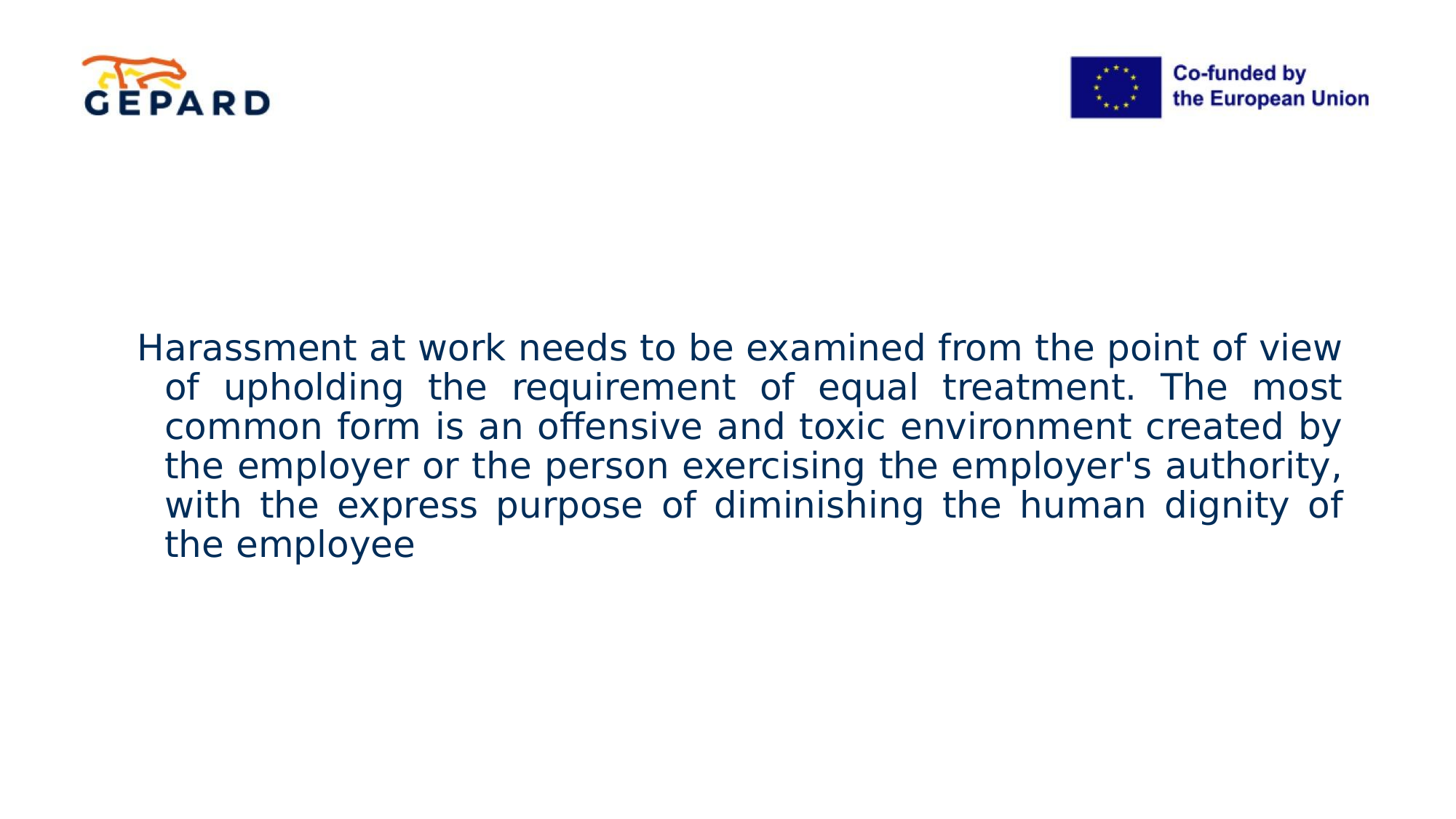

#
Harassment at work needs to be examined from the point of view of upholding the requirement of equal treatment. The most common form is an offensive and toxic environment created by the employer or the person exercising the employer's authority, with the express purpose of diminishing the human dignity of the employee